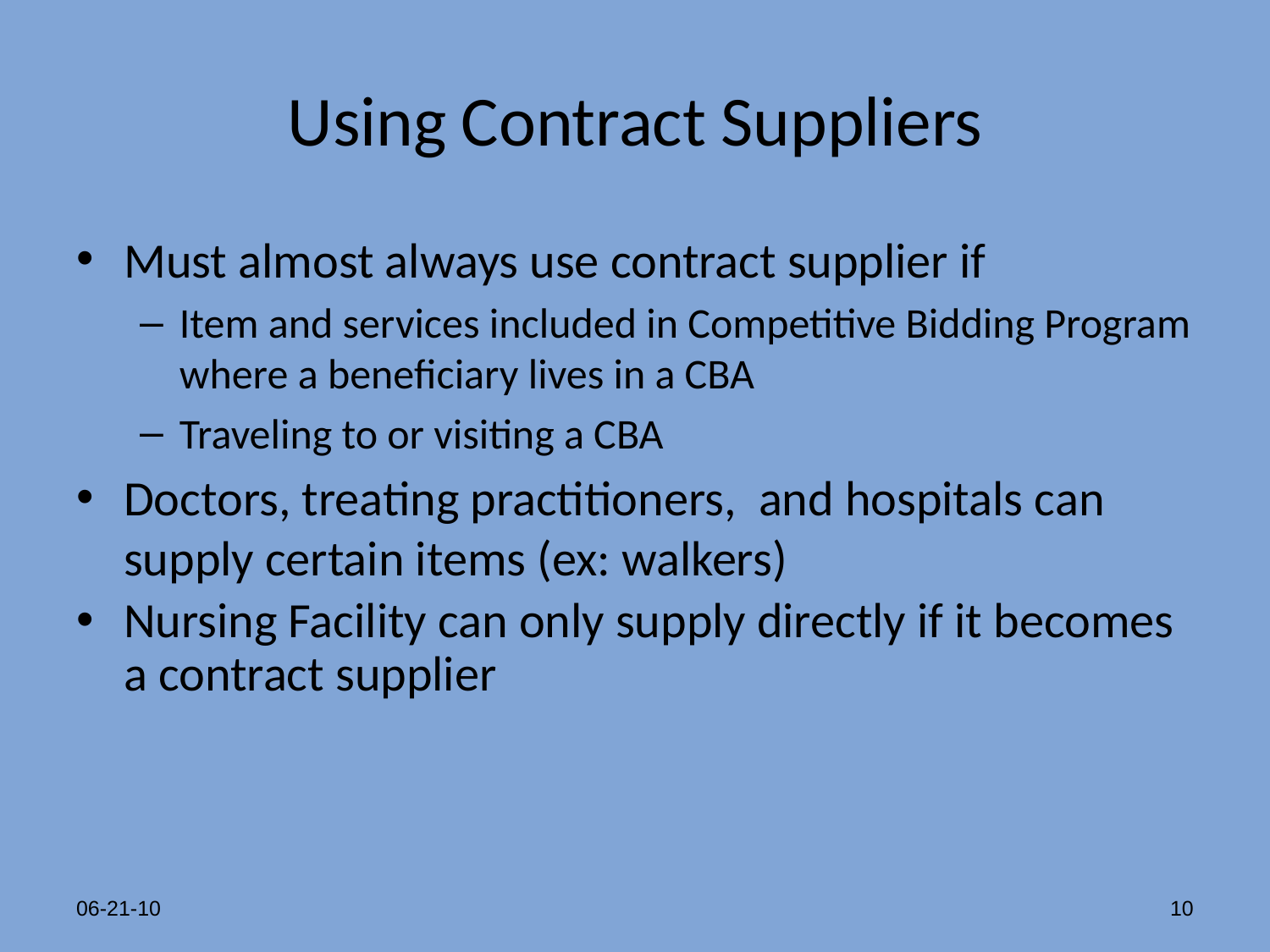

# Using Contract Suppliers
Must almost always use contract supplier if
Item and services included in Competitive Bidding Program where a beneficiary lives in a CBA
Traveling to or visiting a CBA
Doctors, treating practitioners,  and hospitals can supply certain items (ex: walkers)
Nursing Facility can only supply directly if it becomes a contract supplier

06-21-10
10